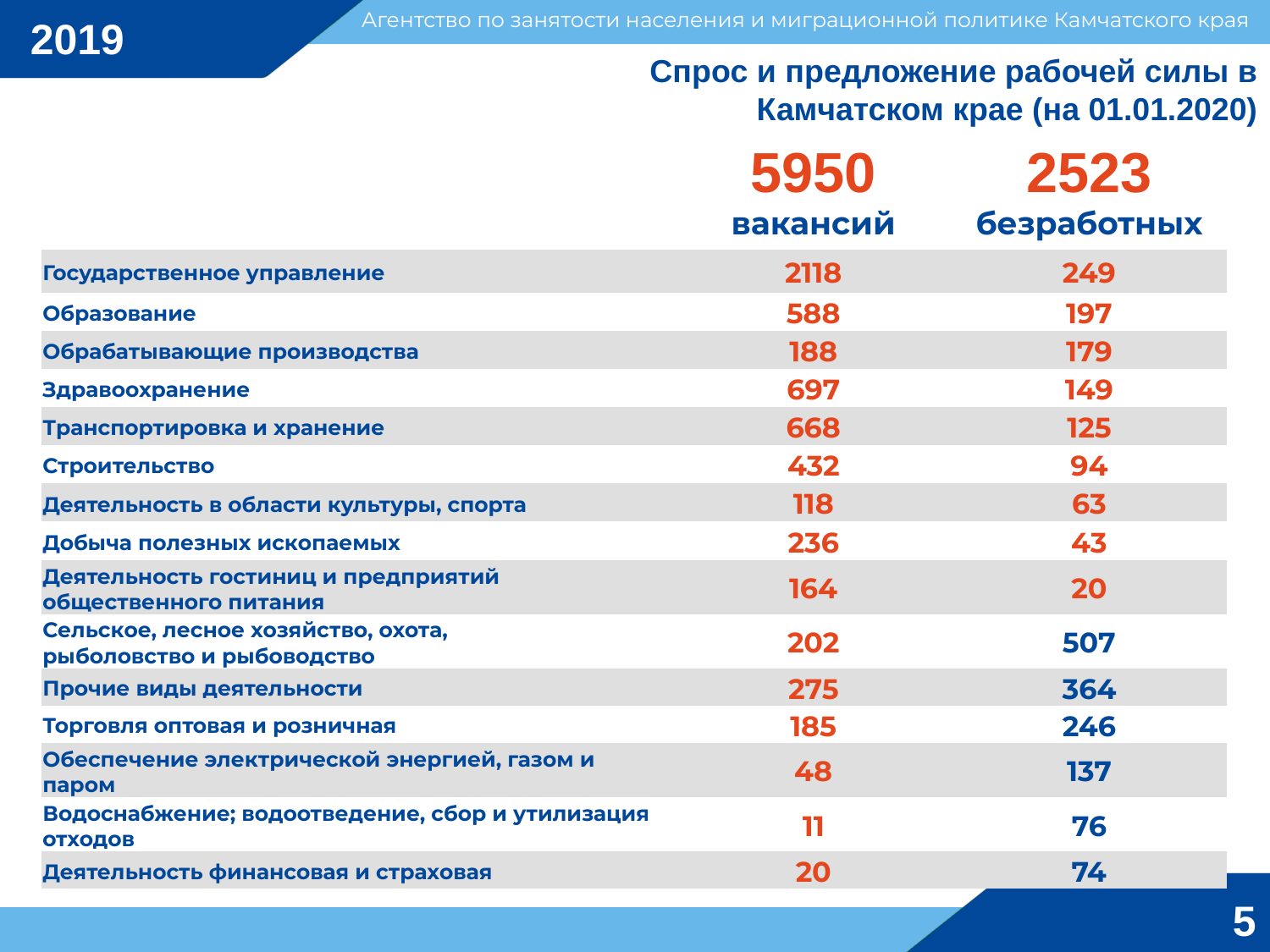

Агентство по занятости населения и миграционной политике Камчатского края
2019
Спрос и предложение рабочей силы в Камчатском крае (на 01.01.2020)
|  | 5950 вакансий | 2523 безработных |
| --- | --- | --- |
| Государственное управление | 2118 | 249 |
| Образование | 588 | 197 |
| Обрабатывающие производства | 188 | 179 |
| Здравоохранение | 697 | 149 |
| Транспортировка и хранение | 668 | 125 |
| Строительство | 432 | 94 |
| Деятельность в области культуры, спорта | 118 | 63 |
| Добыча полезных ископаемых | 236 | 43 |
| Деятельность гостиниц и предприятий общественного питания | 164 | 20 |
| Сельское, лесное хозяйство, охота, рыболовство и рыбоводство | 202 | 507 |
| Прочие виды деятельности | 275 | 364 |
| Торговля оптовая и розничная | 185 | 246 |
| Обеспечение электрической энергией, газом и паром | 48 | 137 |
| Водоснабжение; водоотведение, сбор и утилизация отходов | 11 | 76 |
| Деятельность финансовая и страховая | 20 | 74 |
5